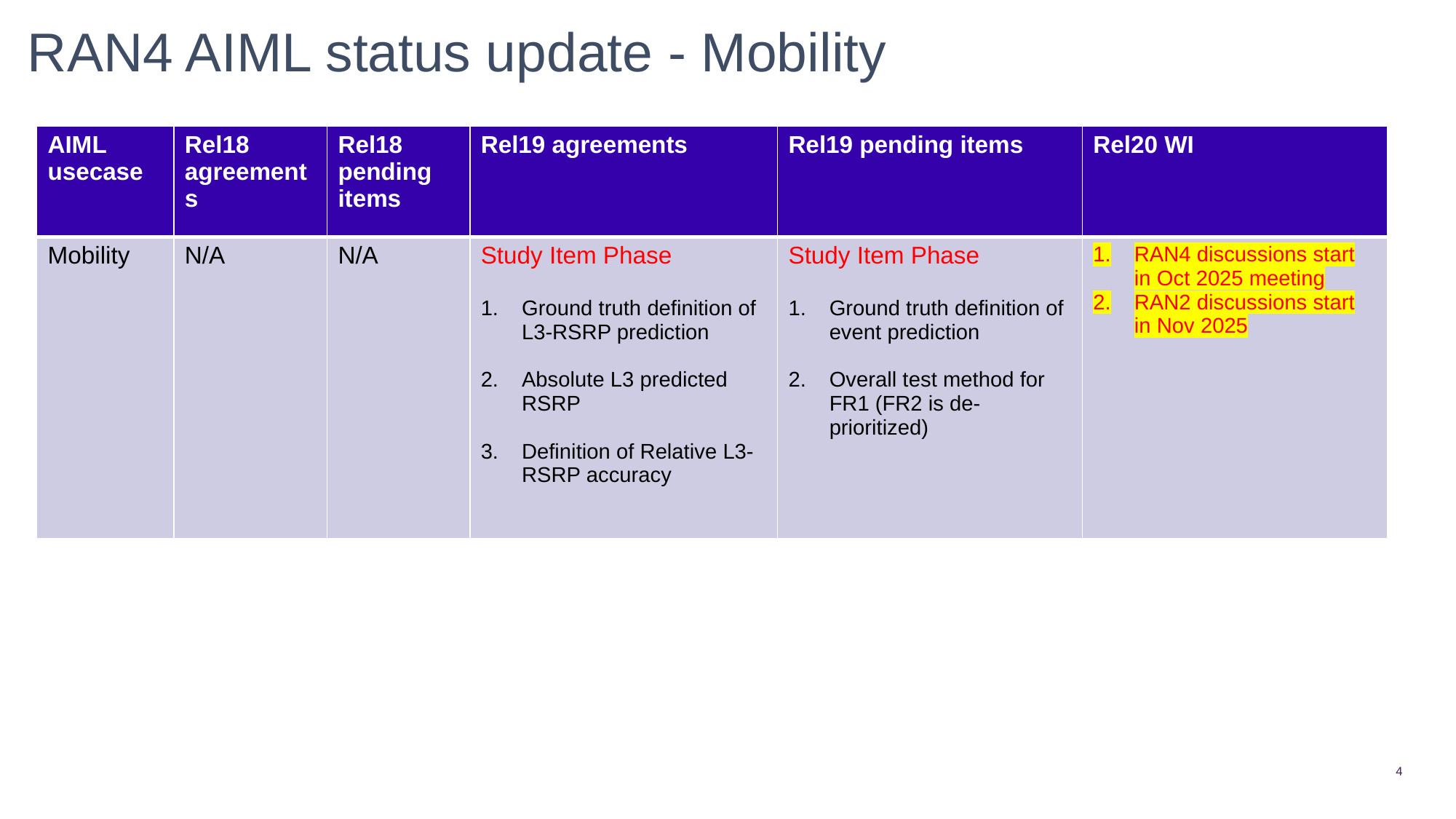

RAN4 AIML status update - Mobility
| AIML usecase | Rel18 agreements | Rel18 pending items | Rel19 agreements | Rel19 pending items | Rel20 WI |
| --- | --- | --- | --- | --- | --- |
| Mobility | N/A | N/A | Study Item Phase Ground truth definition of L3-RSRP prediction Absolute L3 predicted RSRP Definition of Relative L3-RSRP accuracy | Study Item Phase Ground truth definition of event prediction Overall test method for FR1 (FR2 is de-prioritized) | RAN4 discussions start in Oct 2025 meeting RAN2 discussions start in Nov 2025 |